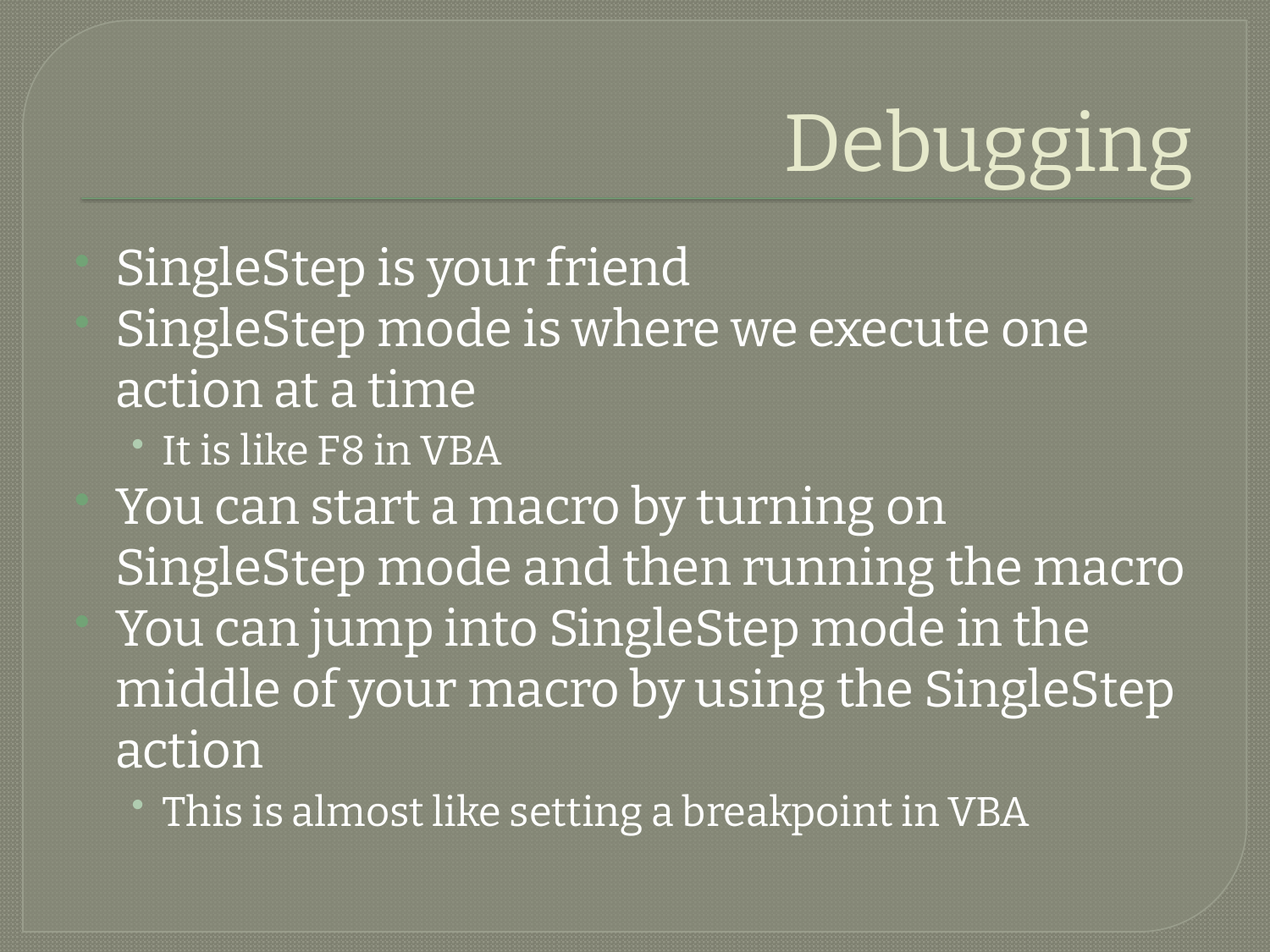

# Debugging
SingleStep is your friend
SingleStep mode is where we execute one action at a time
It is like F8 in VBA
You can start a macro by turning on SingleStep mode and then running the macro
You can jump into SingleStep mode in the middle of your macro by using the SingleStep action
This is almost like setting a breakpoint in VBA